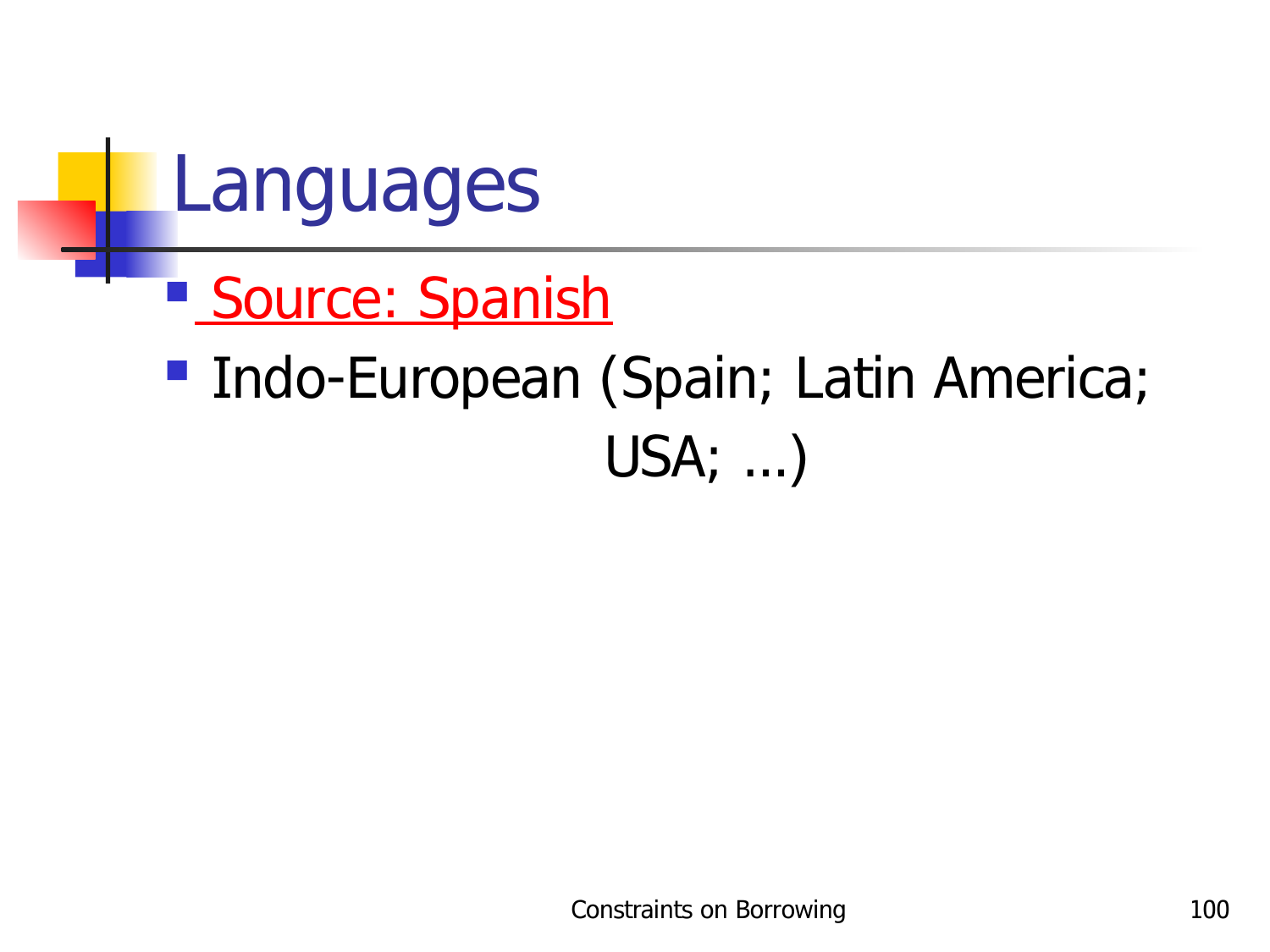

# Languages
 Source: Spanish
 Indo-European (Spain; Latin America;
                         USA; …)
Constraints on Borrowing
100